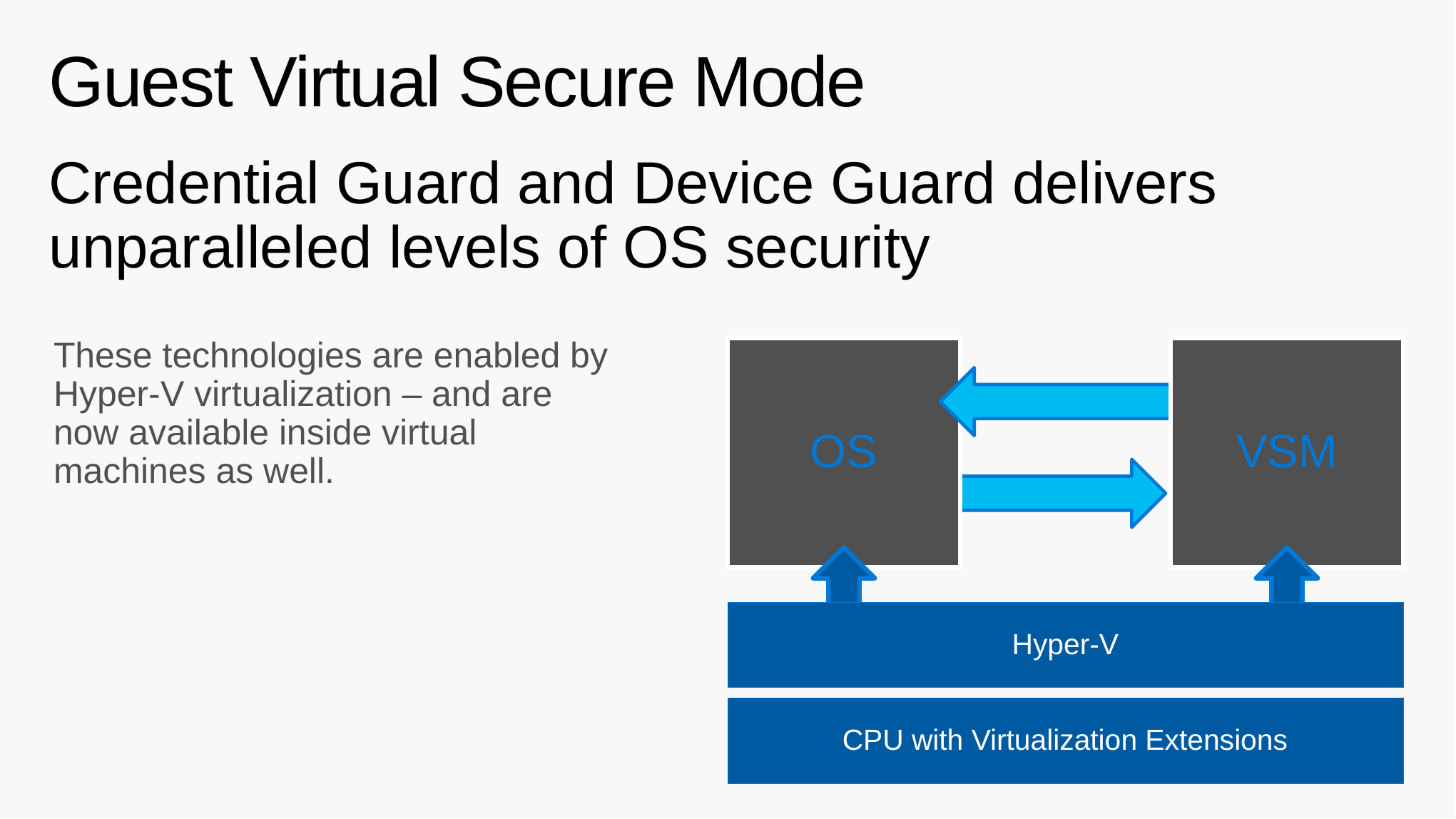

# Guest Virtual Secure Mode
Credential Guard and Device Guard delivers unparalleled levels of OS security
These technologies are enabled by Hyper-V virtualization – and are now available inside virtual machines as well.
OS
VSM

Hyper-V
CPU with Virtualization Extensions